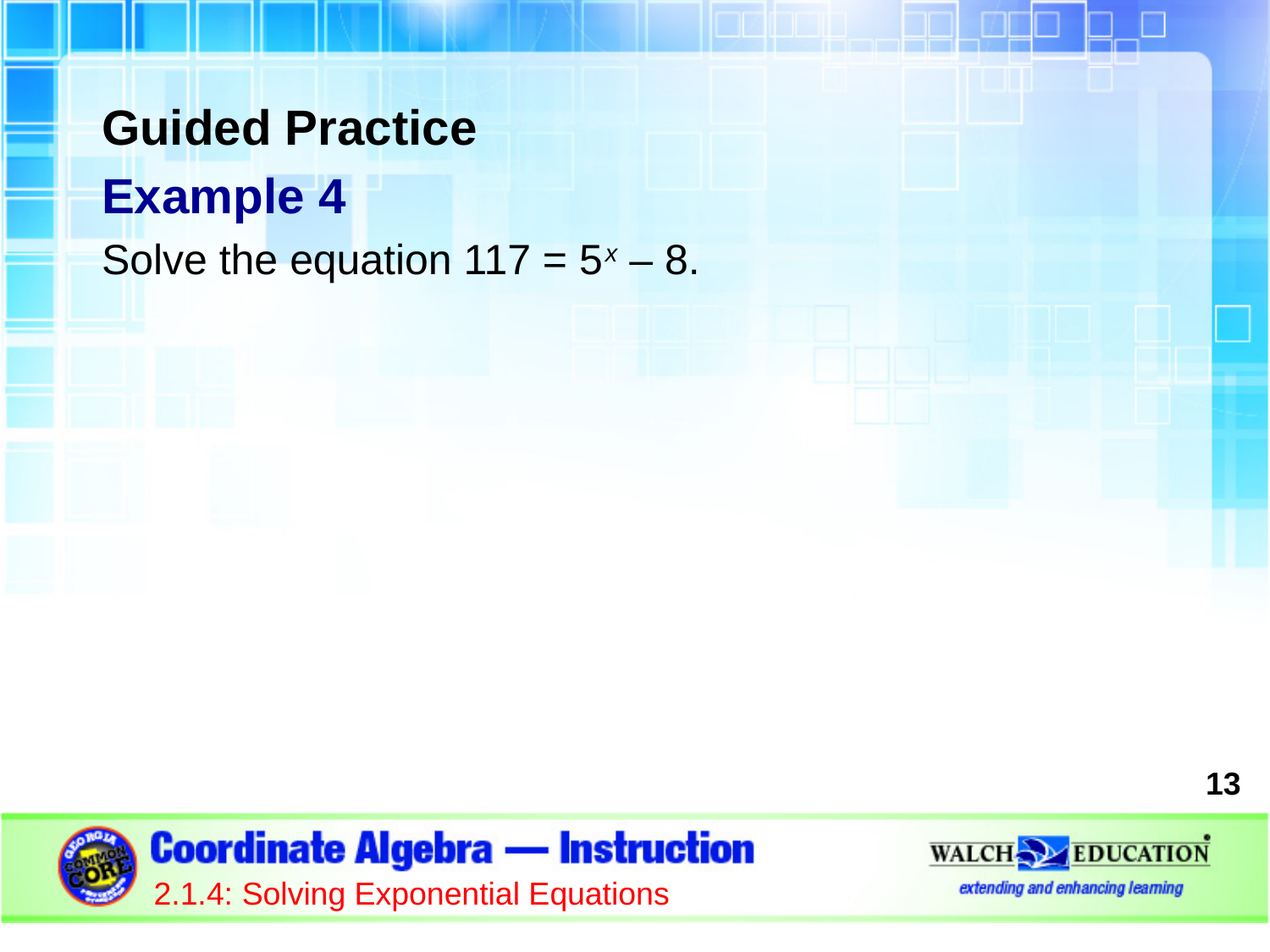

Guided Practice
Example 4
Solve the equation 117 = 5 x – 8.
13
2.1.4: Solving Exponential Equations